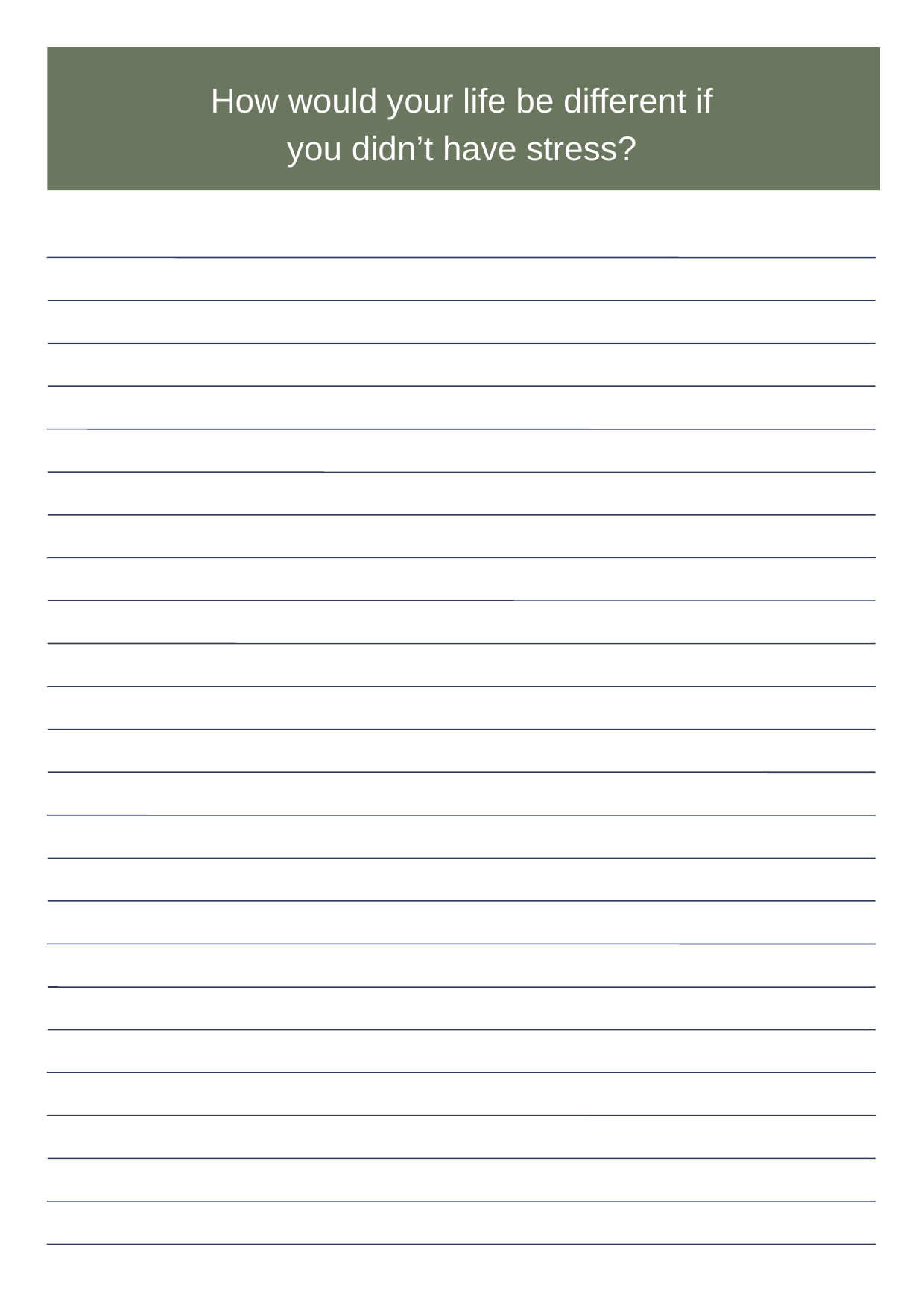

How would your life be different if you didn’t have stress?